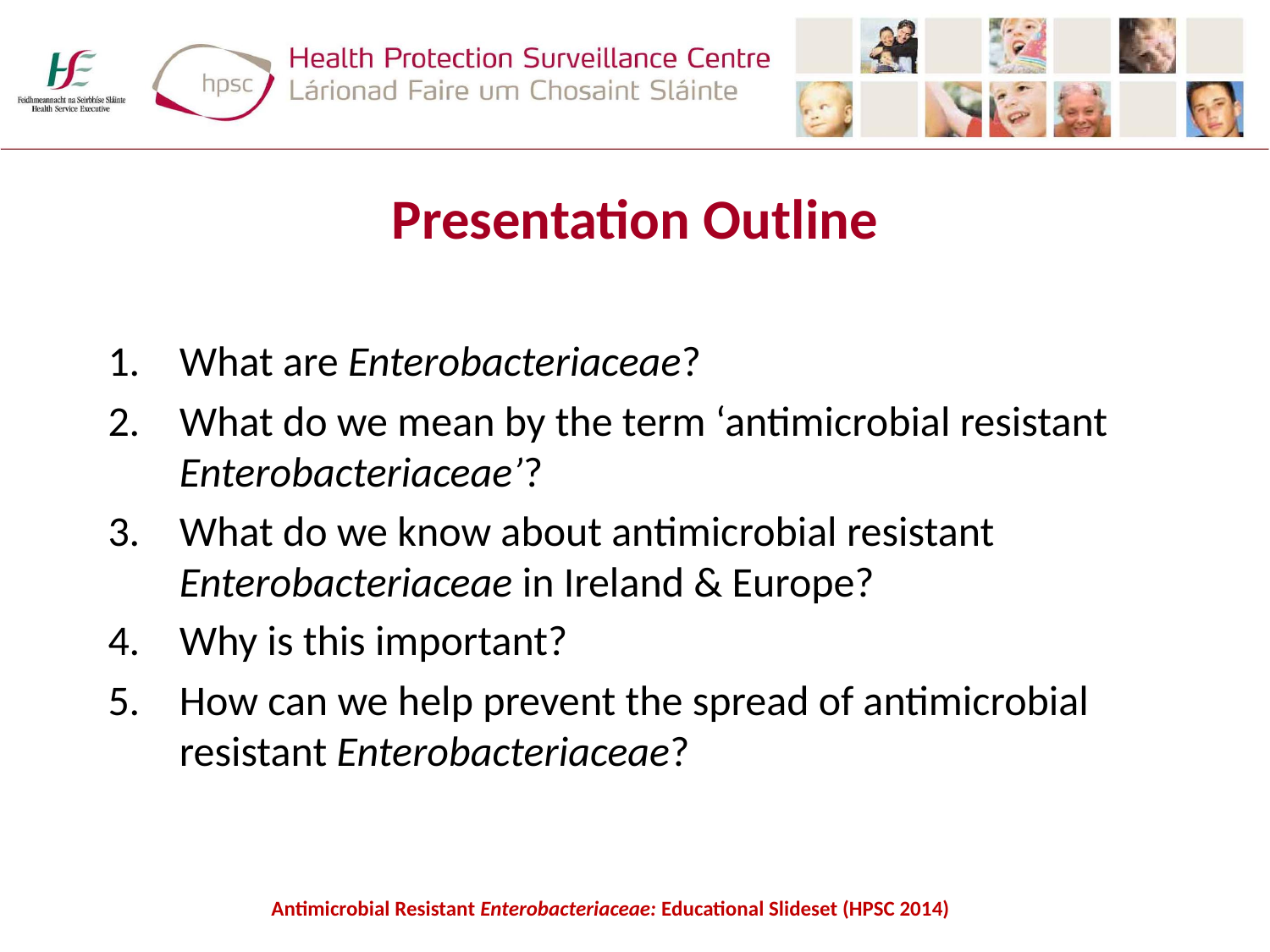

# Presentation Outline
What are Enterobacteriaceae?
What do we mean by the term ‘antimicrobial resistant Enterobacteriaceae’?
What do we know about antimicrobial resistant Enterobacteriaceae in Ireland & Europe?
Why is this important?
How can we help prevent the spread of antimicrobial resistant Enterobacteriaceae?
Antimicrobial Resistant Enterobacteriaceae: Educational Slideset (HPSC 2014)